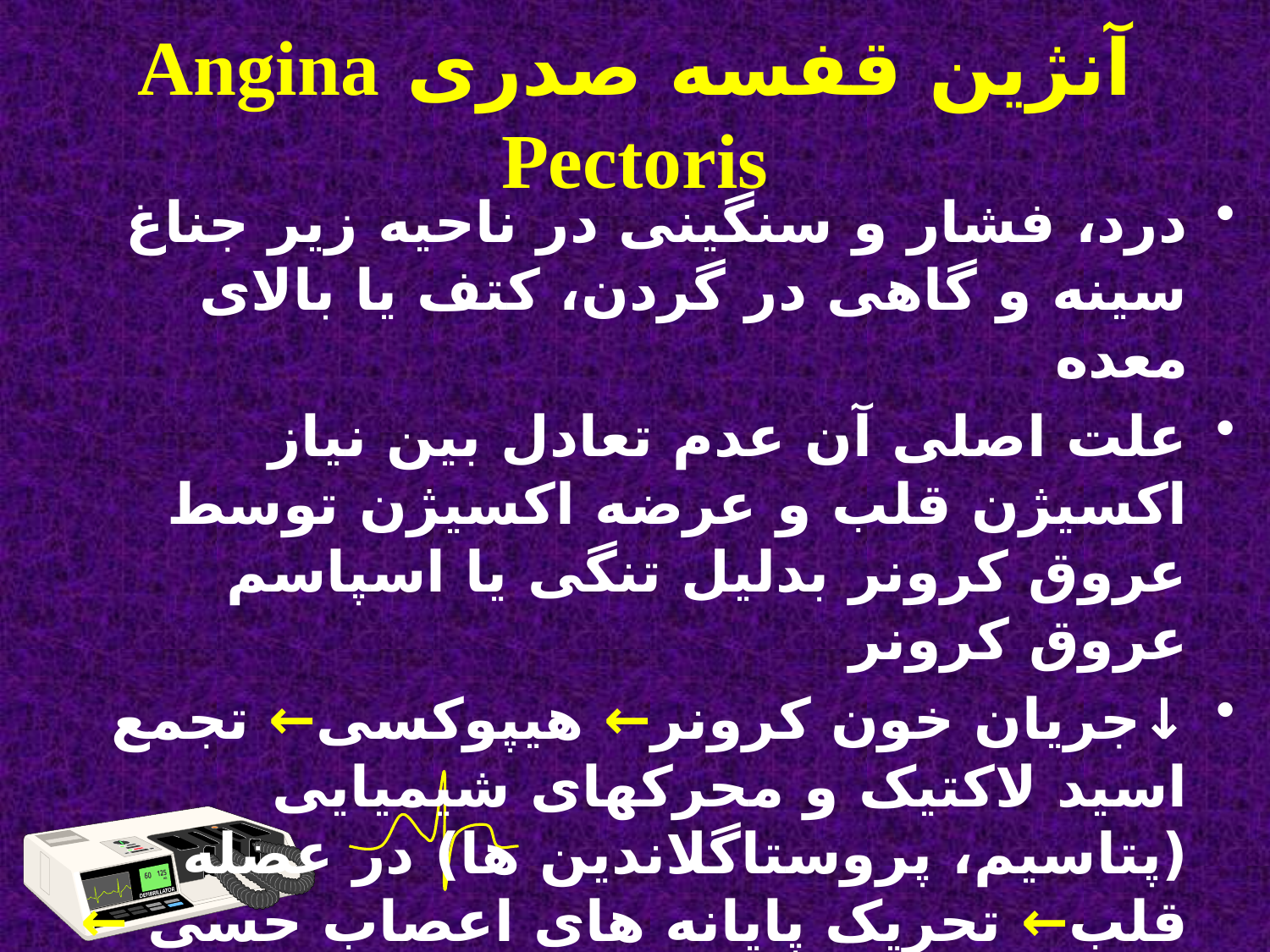

# آنژین قفسه صدری Angina Pectoris
درد، فشار و سنگینی در ناحیه زیر جناغ سینه و گاهی در گردن، کتف یا بالای معده
علت اصلی آن عدم تعادل بین نیاز اکسیژن قلب و عرضه اکسیژن توسط عروق کرونر بدلیل تنگی یا اسپاسم عروق کرونر
↓جریان خون کرونر← هیپوکسی← تجمع اسید لاکتیک و محرکهای شیمیایی (پتاسیم، پروستاگلاندین ها) در عضله قلب← تحریک پایانه های اعصاب حسی ← درد
در شرایط انسداد شدید عروق کرونر، آنژین قلبی می تواند به آنفارکتوس یا سکته قلبی (MI) منتهی شود.